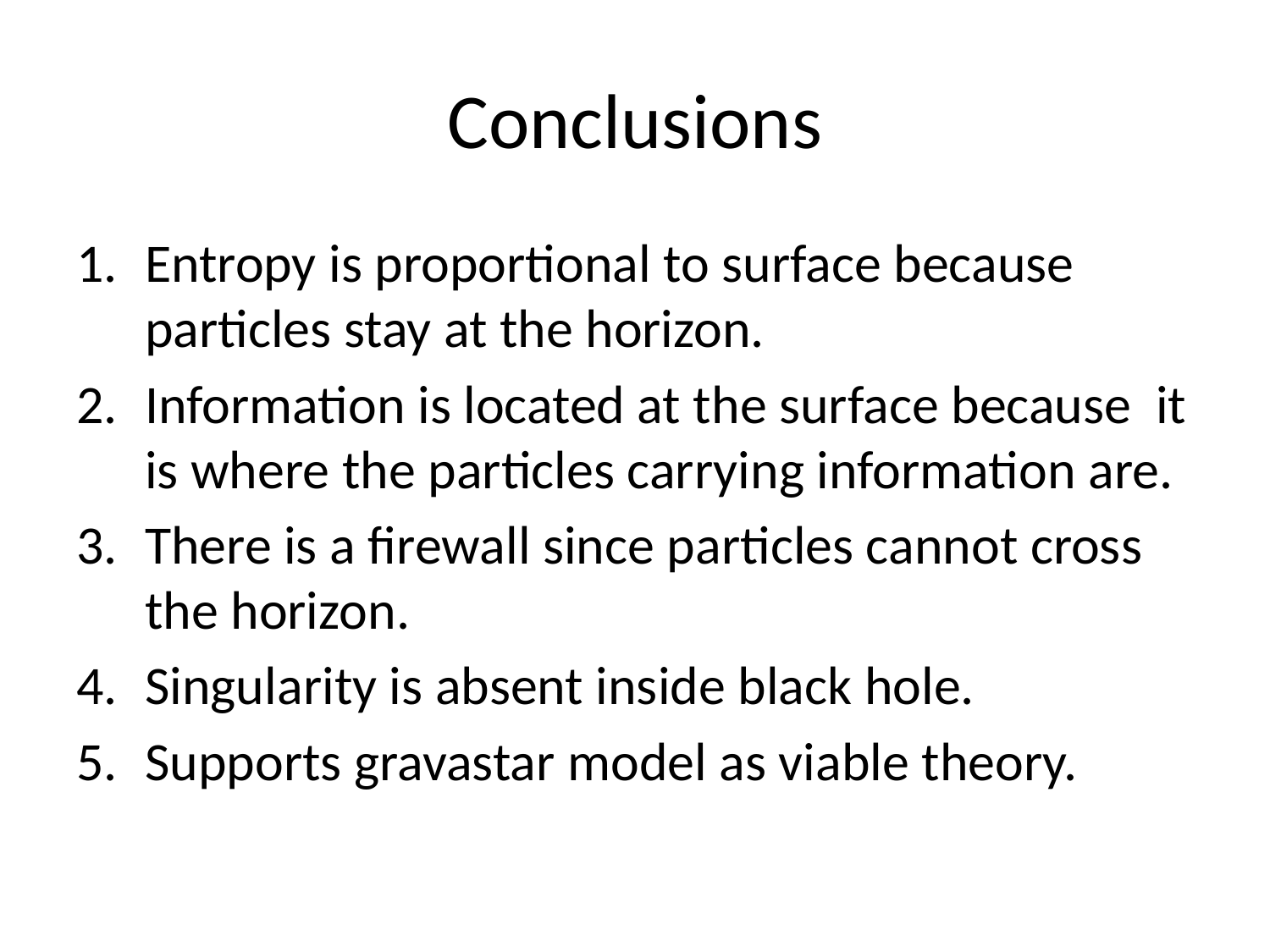

# Conclusions
Entropy is proportional to surface because particles stay at the horizon.
Information is located at the surface because  it is where the particles carrying information are.
There is a firewall since particles cannot cross the horizon.
Singularity is absent inside black hole.
Supports gravastar model as viable theory.